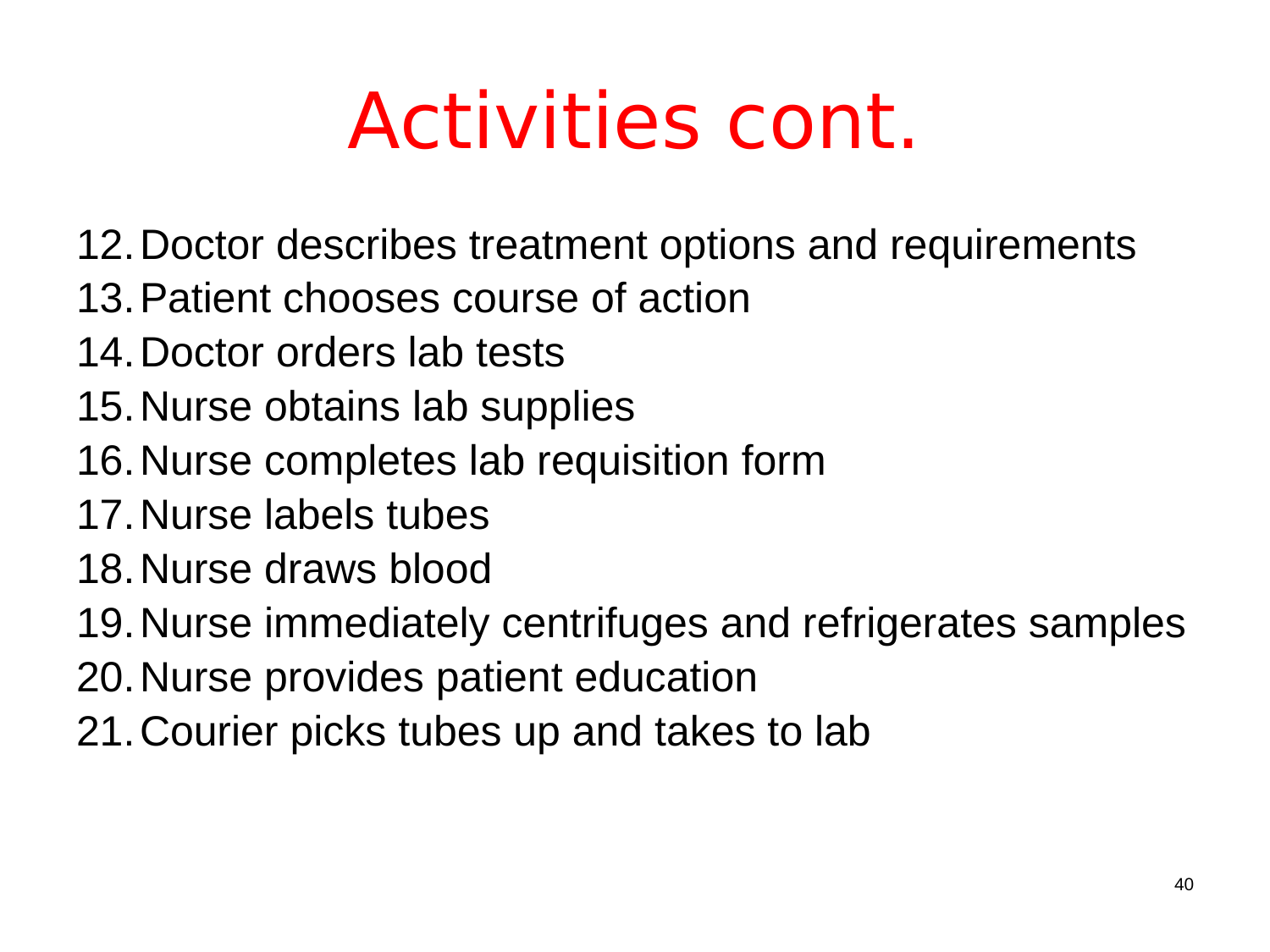

# Activities cont.
Doctor describes treatment options and requirements
Patient chooses course of action
Doctor orders lab tests
Nurse obtains lab supplies
Nurse completes lab requisition form
Nurse labels tubes
Nurse draws blood
Nurse immediately centrifuges and refrigerates samples
Nurse provides patient education
Courier picks tubes up and takes to lab
40